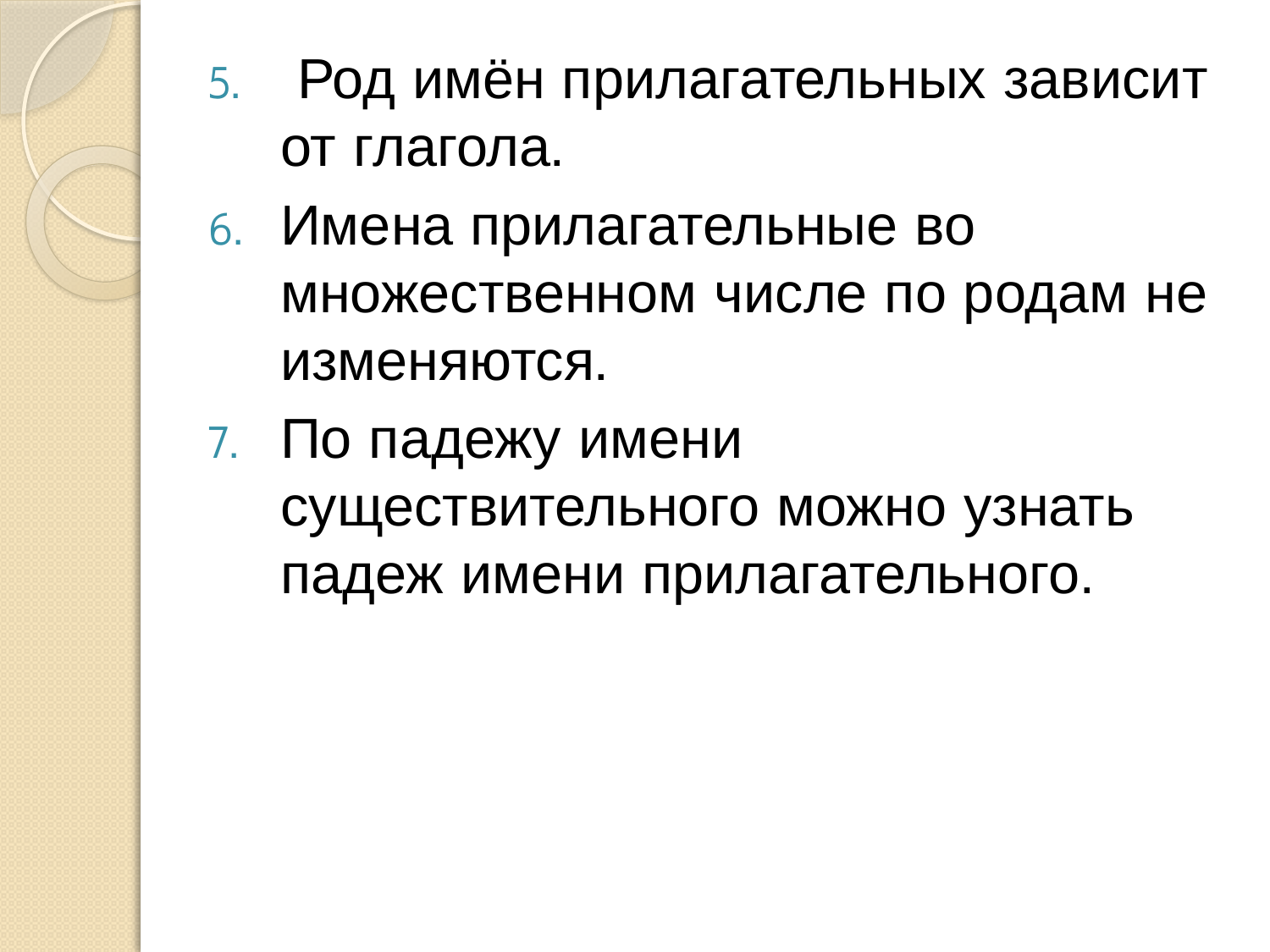

Род имён прилагательных зависит от глагола.
Имена прилагательные во множественном числе по родам не изменяются.
По падежу имени существительного можно узнать падеж имени прилагательного.